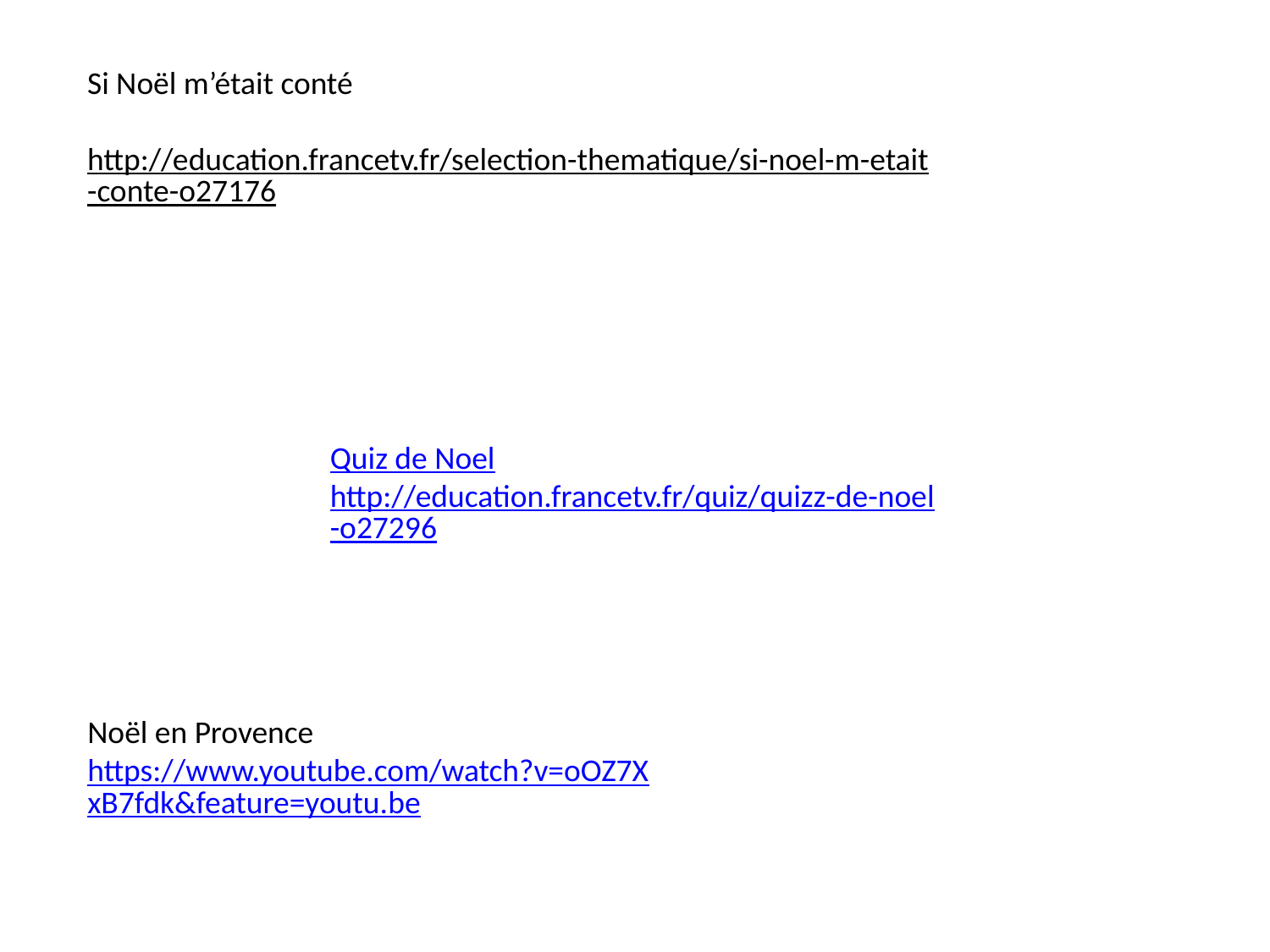

Si Noël m’était conté

http://education.francetv.fr/selection-thematique/si-noel-m-etait-conte-o27176
Quiz de Noel
http://education.francetv.fr/quiz/quizz-de-noel-o27296

Noël en Provence
https://www.youtube.com/watch?v=oOZ7XxB7fdk&feature=youtu.be